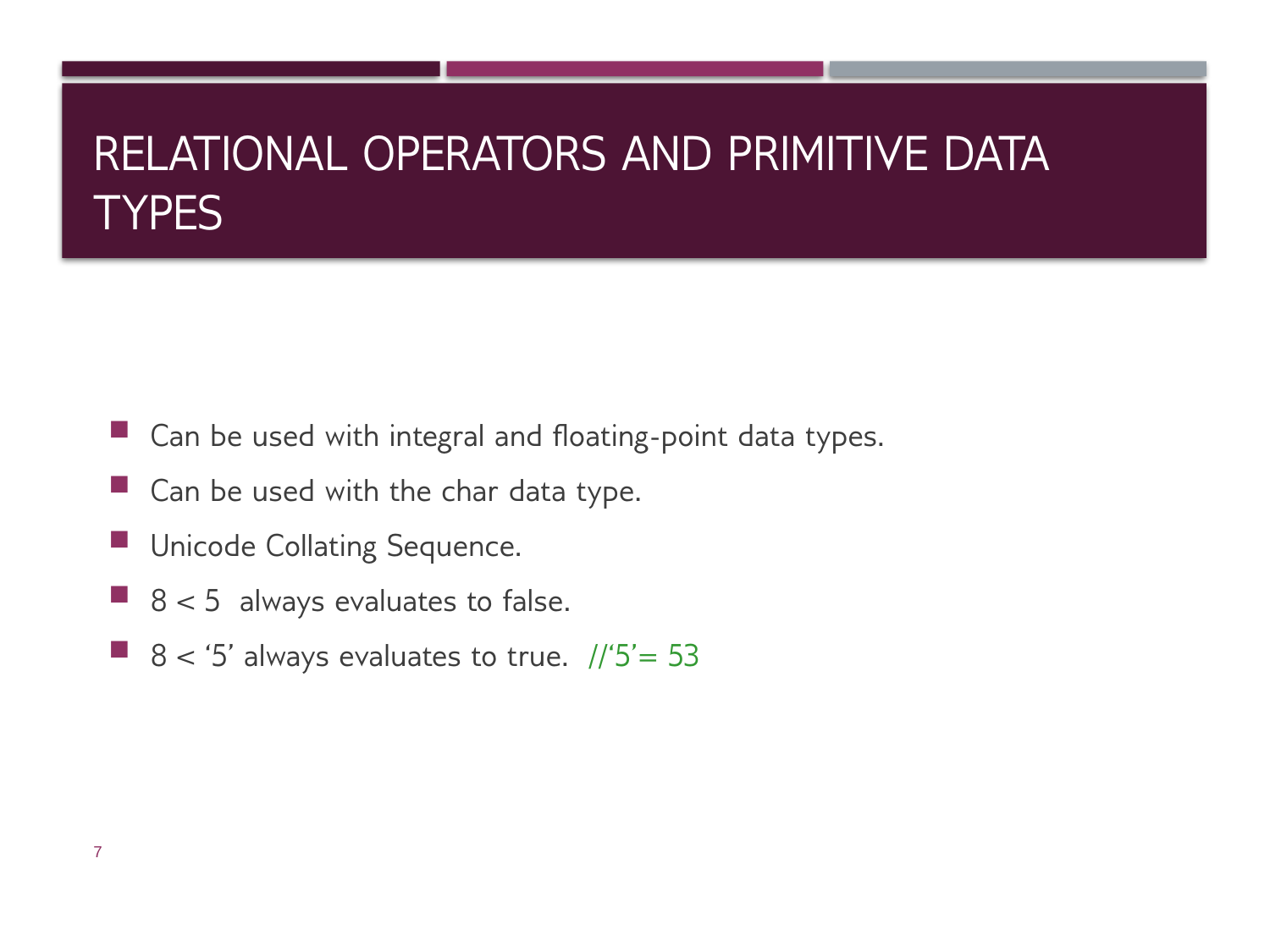

# Relational Operators and Primitive Data Types
Can be used with integral and floating-point data types.
Can be used with the char data type.
Unicode Collating Sequence.
8 < 5  always evaluates to false.
8 < ‘5’ always evaluates to true.  //‘5’= 53

7